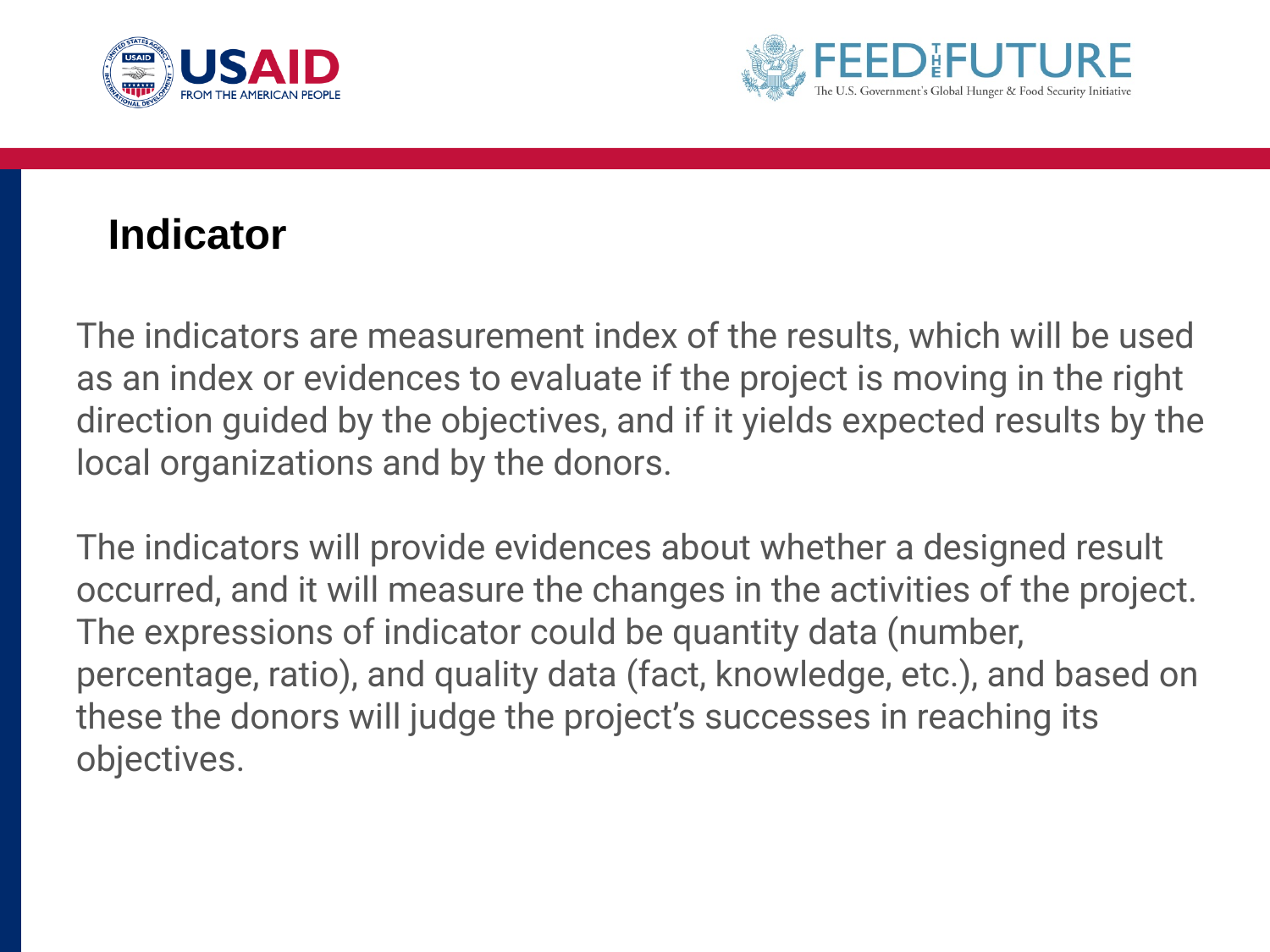

# Indicator
The indicators are measurement index of the results, which will be used as an index or evidences to evaluate if the project is moving in the right direction guided by the objectives, and if it yields expected results by the local organizations and by the donors.

The indicators will provide evidences about whether a designed result occurred, and it will measure the changes in the activities of the project. The expressions of indicator could be quantity data (number, percentage, ratio), and quality data (fact, knowledge, etc.), and based on these the donors will judge the project’s successes in reaching its objectives.